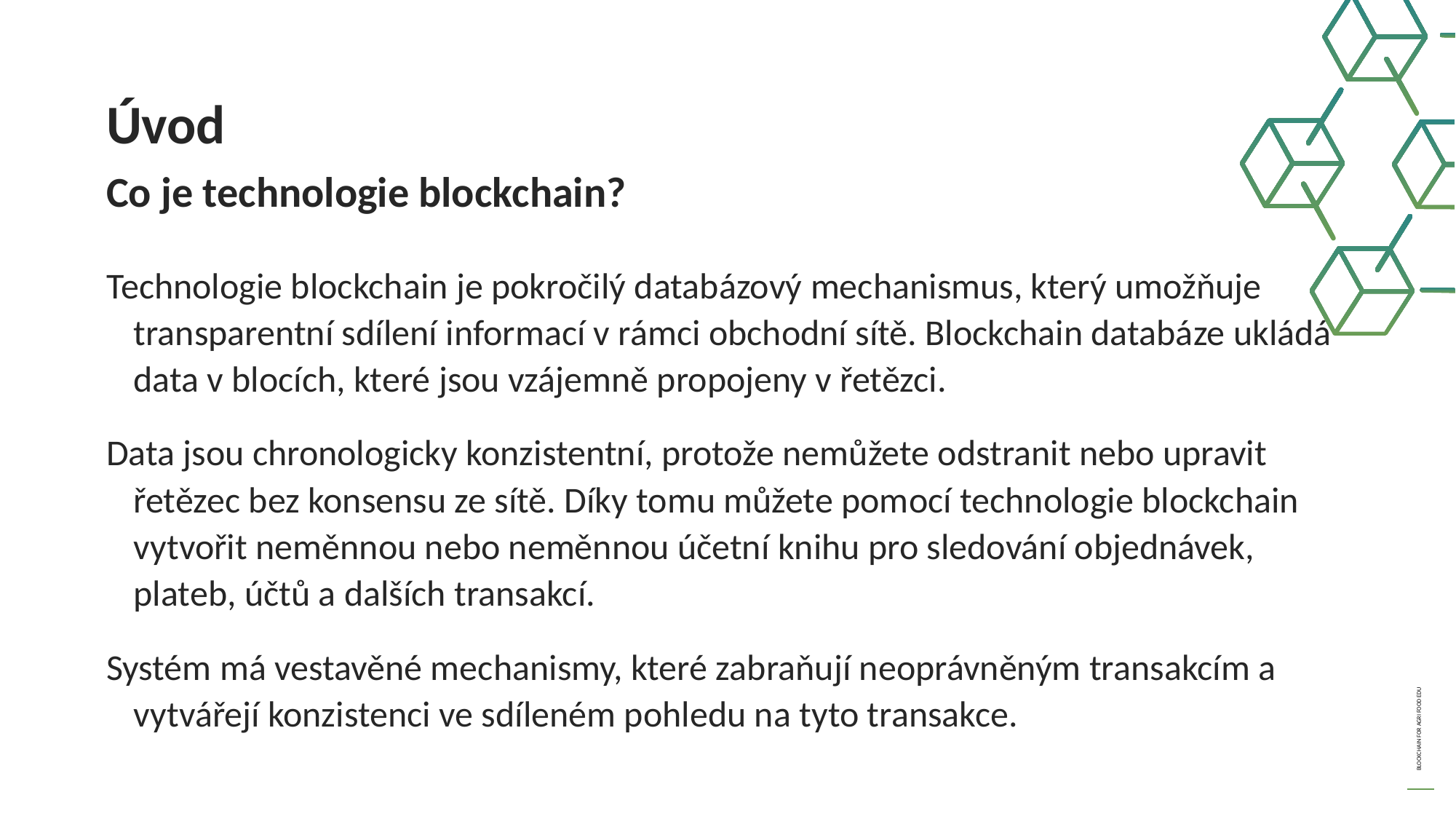

Úvod
Co je technologie blockchain?
Technologie blockchain je pokročilý databázový mechanismus, který umožňuje transparentní sdílení informací v rámci obchodní sítě. Blockchain databáze ukládá data v blocích, které jsou vzájemně propojeny v řetězci.
Data jsou chronologicky konzistentní, protože nemůžete odstranit nebo upravit řetězec bez konsensu ze sítě. Díky tomu můžete pomocí technologie blockchain vytvořit neměnnou nebo neměnnou účetní knihu pro sledování objednávek, plateb, účtů a dalších transakcí.
Systém má vestavěné mechanismy, které zabraňují neoprávněným transakcím a vytvářejí konzistenci ve sdíleném pohledu na tyto transakce.